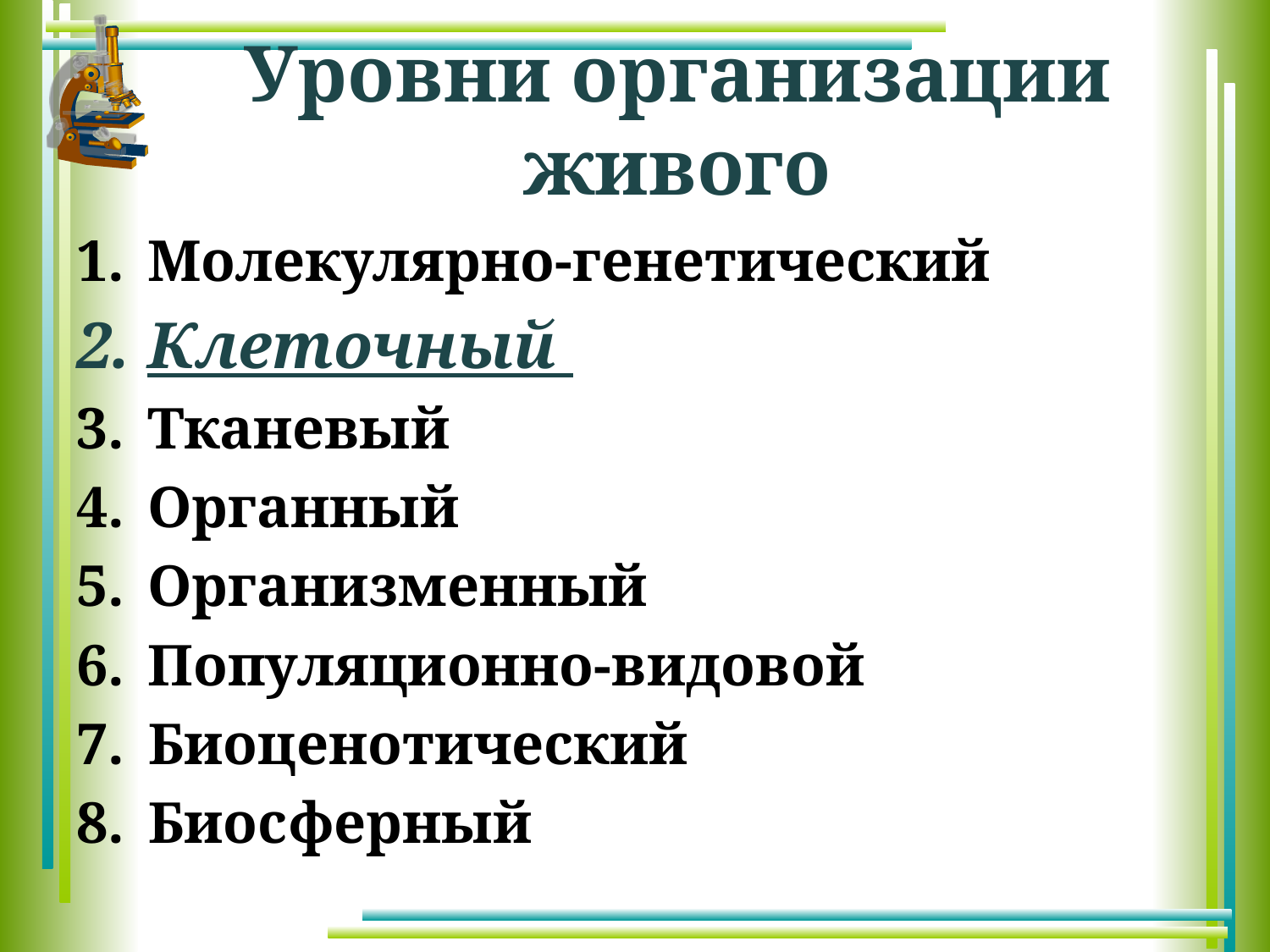

# Уровни организации живого
Молекулярно-генетический
Клеточный
Тканевый
Органный
Организменный
Популяционно-видовой
Биоценотический
Биосферный